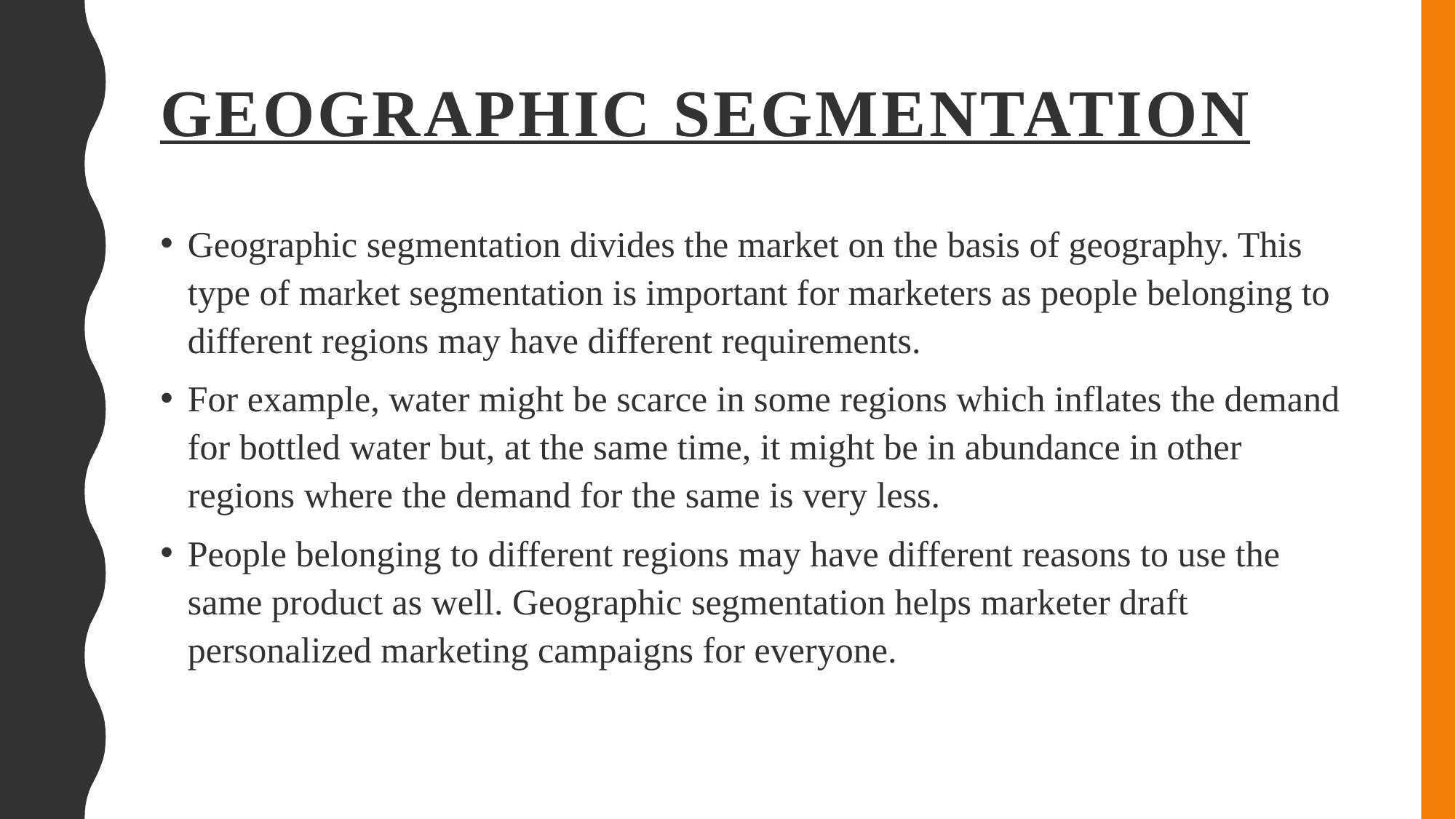

# Geographic Segmentation
Geographic segmentation divides the market on the basis of geography. This type of market segmentation is important for marketers as people belonging to different regions may have different requirements.
For example, water might be scarce in some regions which inflates the demand for bottled water but, at the same time, it might be in abundance in other regions where the demand for the same is very less.
People belonging to different regions may have different reasons to use the same product as well. Geographic segmentation helps marketer draft personalized marketing campaigns for everyone.